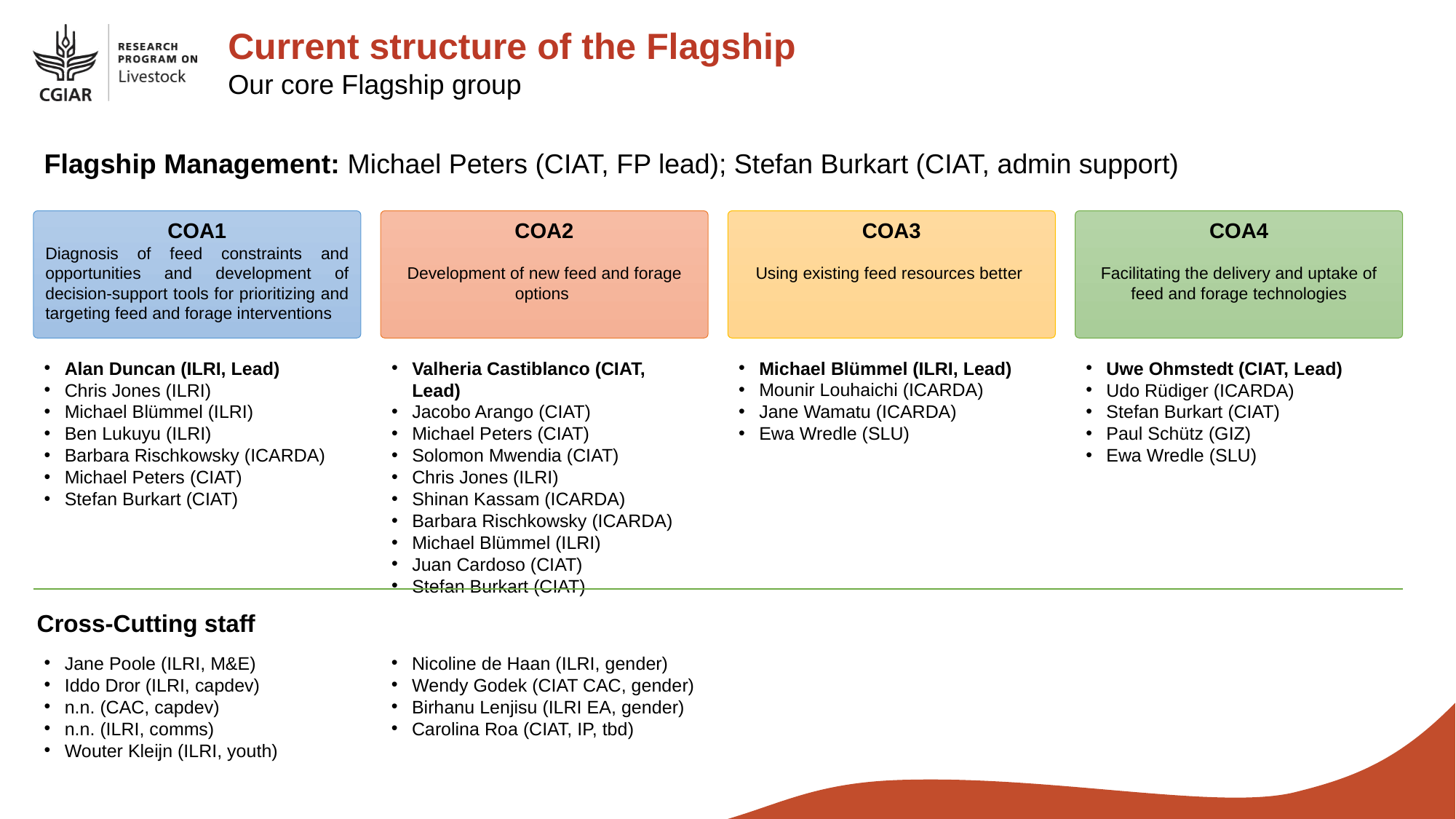

Current structure of the Flagship
Our core Flagship group
Flagship Management: Michael Peters (CIAT, FP lead); Stefan Burkart (CIAT, admin support)
COA1
Diagnosis of feed constraints and opportunities and development of decision-support tools for prioritizing and targeting feed and forage interventions
COA2

Development of new feed and forage options
COA3

Using existing feed resources better
COA4

Facilitating the delivery and uptake of feed and forage technologies
Uwe Ohmstedt (CIAT, Lead)
Udo Rüdiger (ICARDA)
Stefan Burkart (CIAT)
Paul Schütz (GIZ)
Ewa Wredle (SLU)
Alan Duncan (ILRI, Lead)
Chris Jones (ILRI)
Michael Blümmel (ILRI)
Ben Lukuyu (ILRI)
Barbara Rischkowsky (ICARDA)
Michael Peters (CIAT)
Stefan Burkart (CIAT)
Valheria Castiblanco (CIAT, Lead)
Jacobo Arango (CIAT)
Michael Peters (CIAT)
Solomon Mwendia (CIAT)
Chris Jones (ILRI)
Shinan Kassam (ICARDA)
Barbara Rischkowsky (ICARDA)
Michael Blümmel (ILRI)
Juan Cardoso (CIAT)
Stefan Burkart (CIAT)
Michael Blümmel (ILRI, Lead)
Mounir Louhaichi (ICARDA)
Jane Wamatu (ICARDA)
Ewa Wredle (SLU)
Cross-Cutting staff
Jane Poole (ILRI, M&E)
Iddo Dror (ILRI, capdev)
n.n. (CAC, capdev)
n.n. (ILRI, comms)
Wouter Kleijn (ILRI, youth)
Nicoline de Haan (ILRI, gender)
Wendy Godek (CIAT CAC, gender)
Birhanu Lenjisu (ILRI EA, gender)
Carolina Roa (CIAT, IP, tbd)